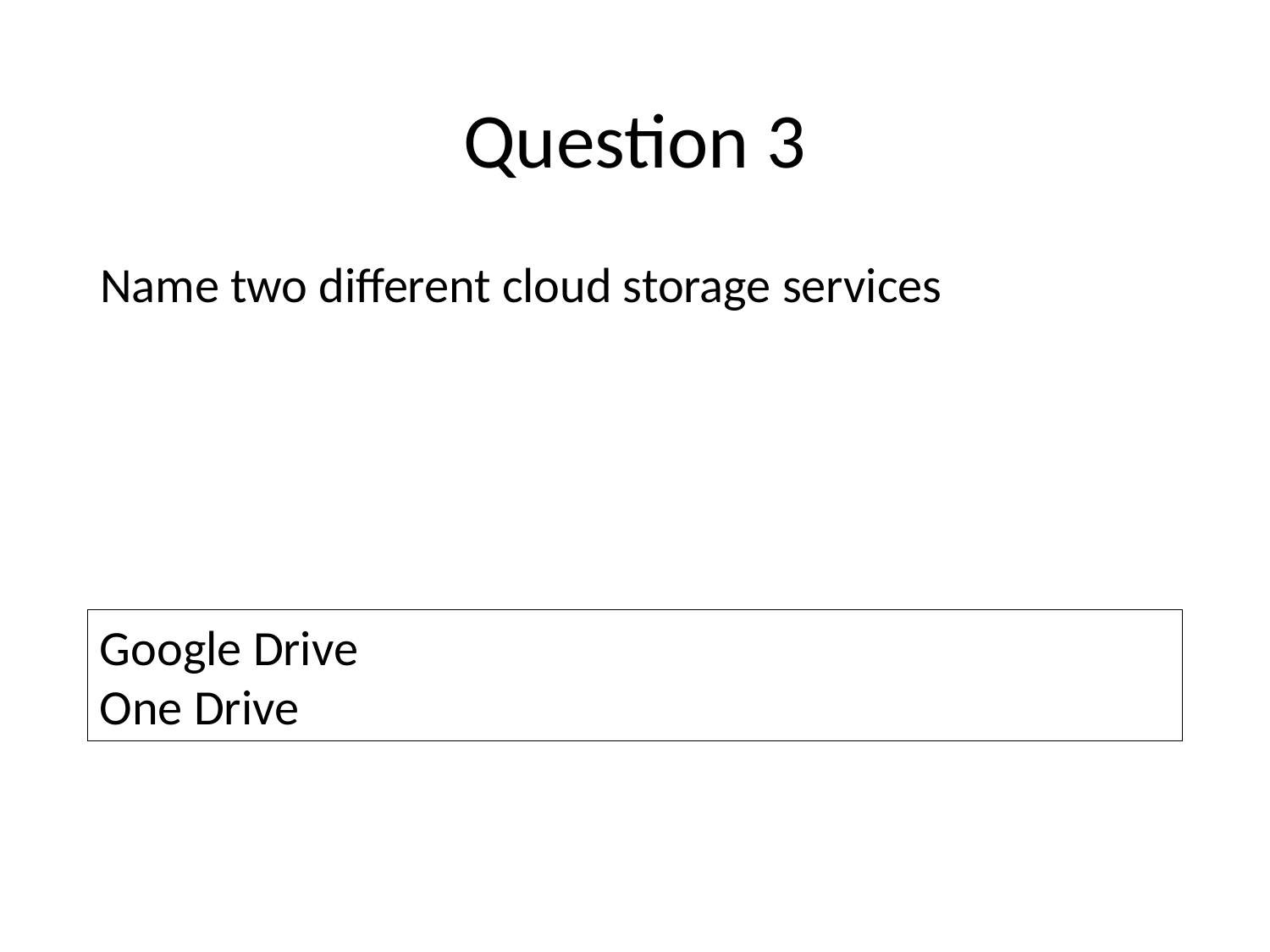

# Question 3
Name two different cloud storage services
Google Drive
One Drive